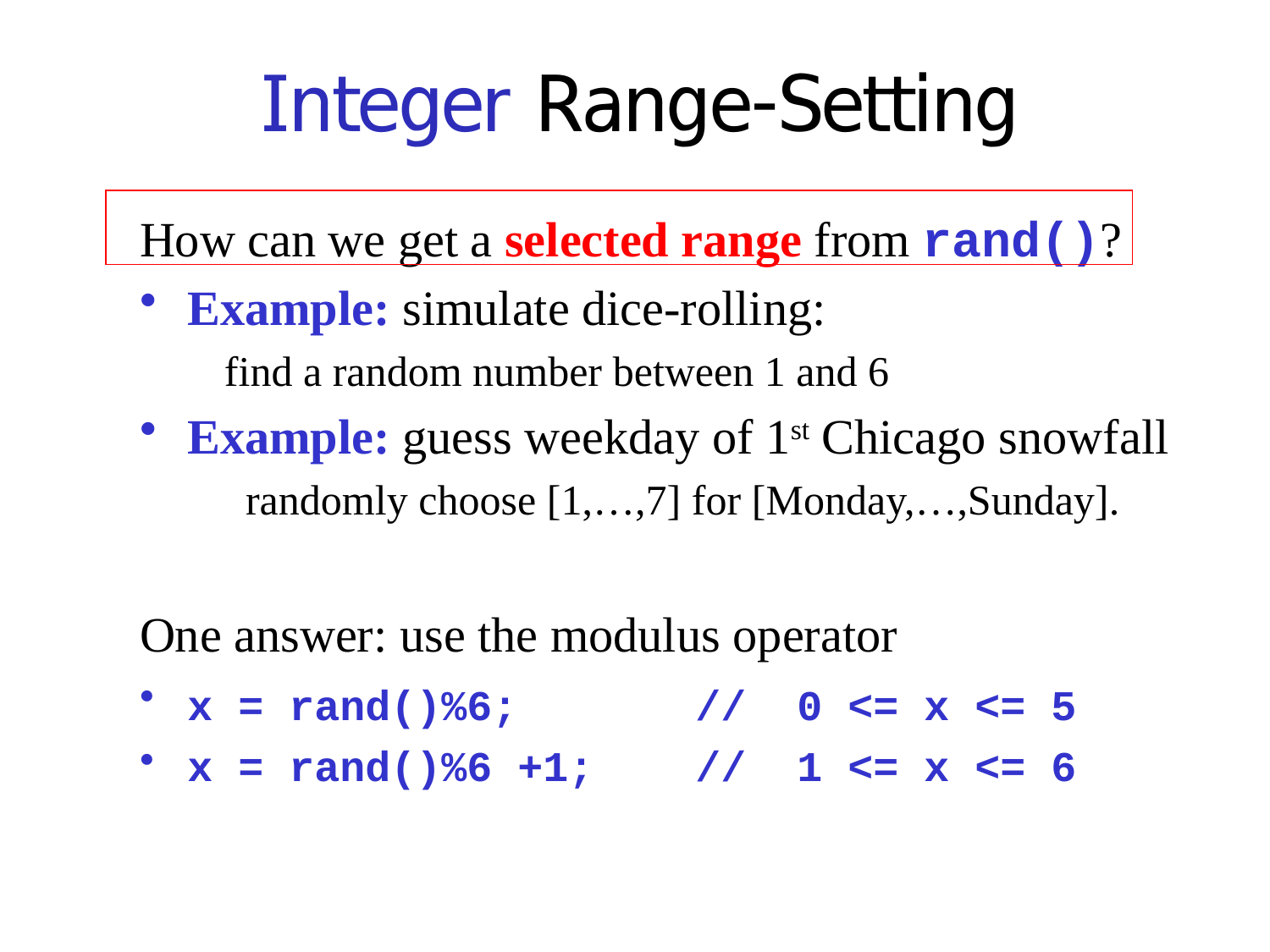

# Integer Range-Setting

How can we get a selected range from rand()?
Example: simulate dice-rolling:
  find a random number between 1 and 6
Example: guess weekday of 1st Chicago snowfall
          randomly choose [1,…,7] for [Monday,…,Sunday].

One answer: use the modulus operator
x = rand()%6;  	//  0 <= x <= 5
x = rand()%6 +1;	//  1 <= x <= 6